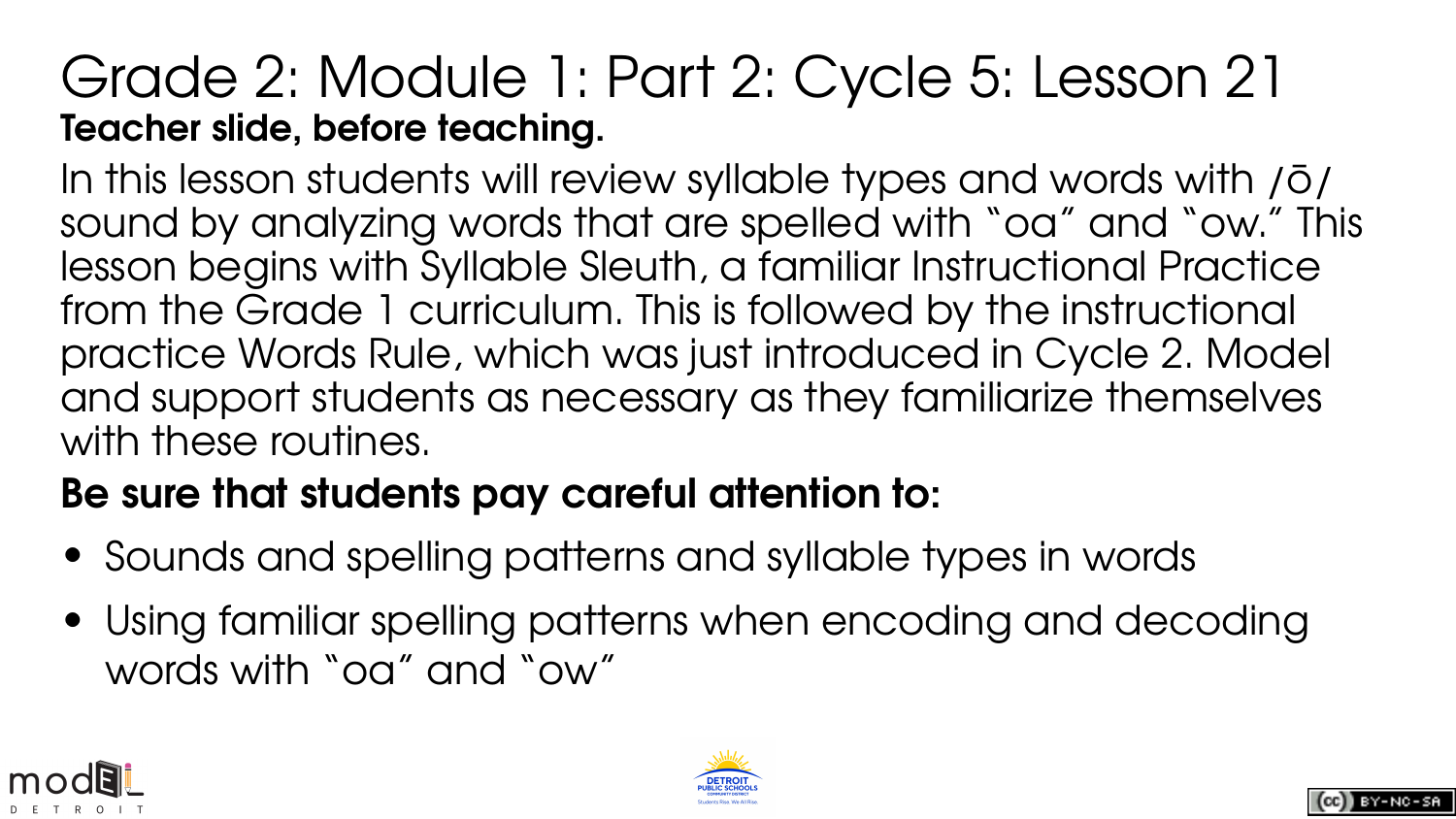

# Grade 2: Module 1: Part 2: Cycle 5: Lesson 21
Teacher slide, before teaching.
In this lesson students will review syllable types and words with /ō/ sound by analyzing words that are spelled with “oa” and “ow.” This lesson begins with Syllable Sleuth, a familiar Instructional Practice from the Grade 1 curriculum. This is followed by the instructional practice Words Rule, which was just introduced in Cycle 2. Model and support students as necessary as they familiarize themselves with these routines.
Be sure that students pay careful attention to:
Sounds and spelling patterns and syllable types in words
Using familiar spelling patterns when encoding and decoding words with “oa” and “ow”